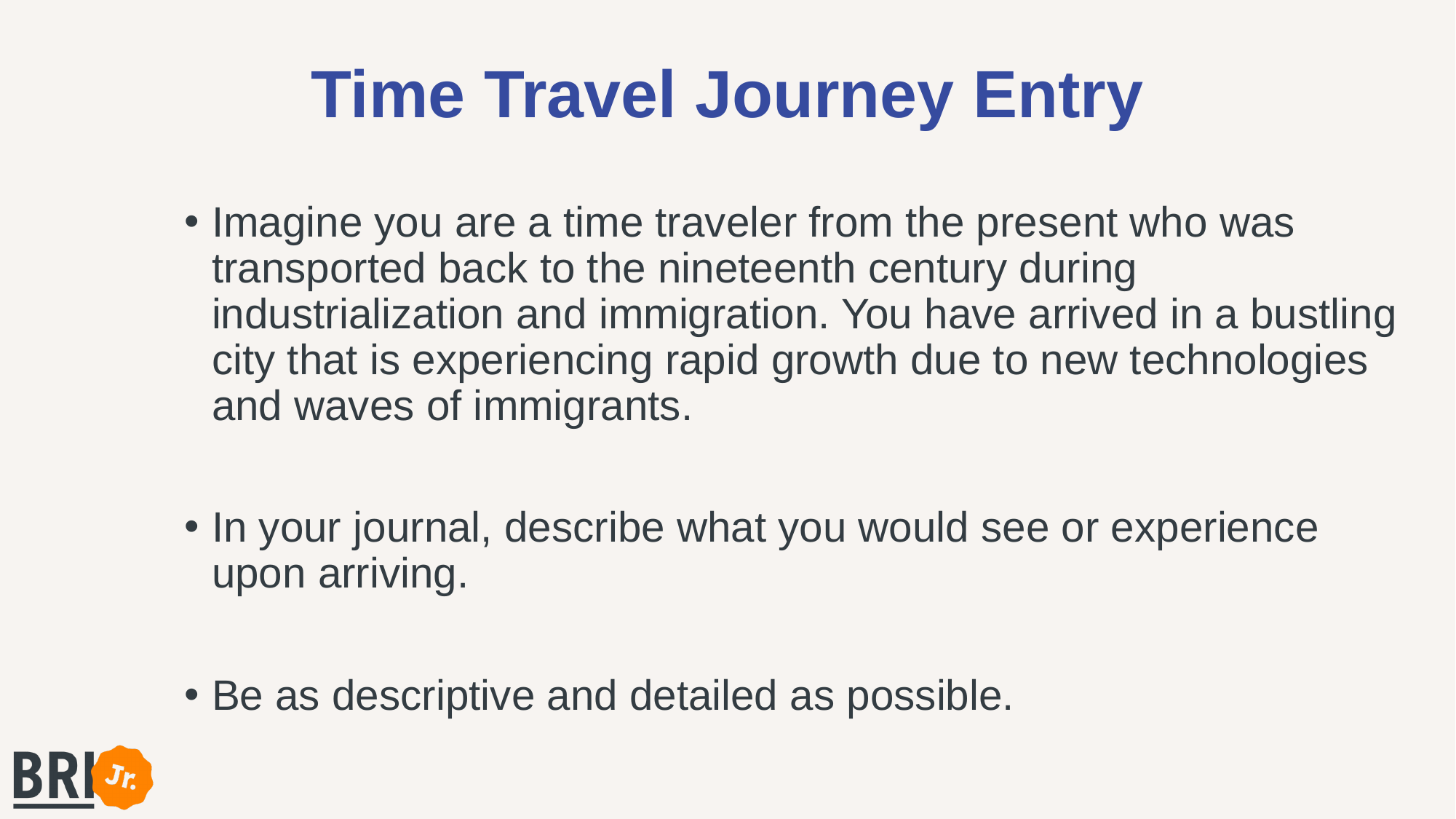

# Time Travel Journey Entry
Imagine you are a time traveler from the present who was transported back to the nineteenth century during industrialization and immigration. You have arrived in a bustling city that is experiencing rapid growth due to new technologies and waves of immigrants.

In your journal, describe what you would see or experience upon arriving.

Be as descriptive and detailed as possible.